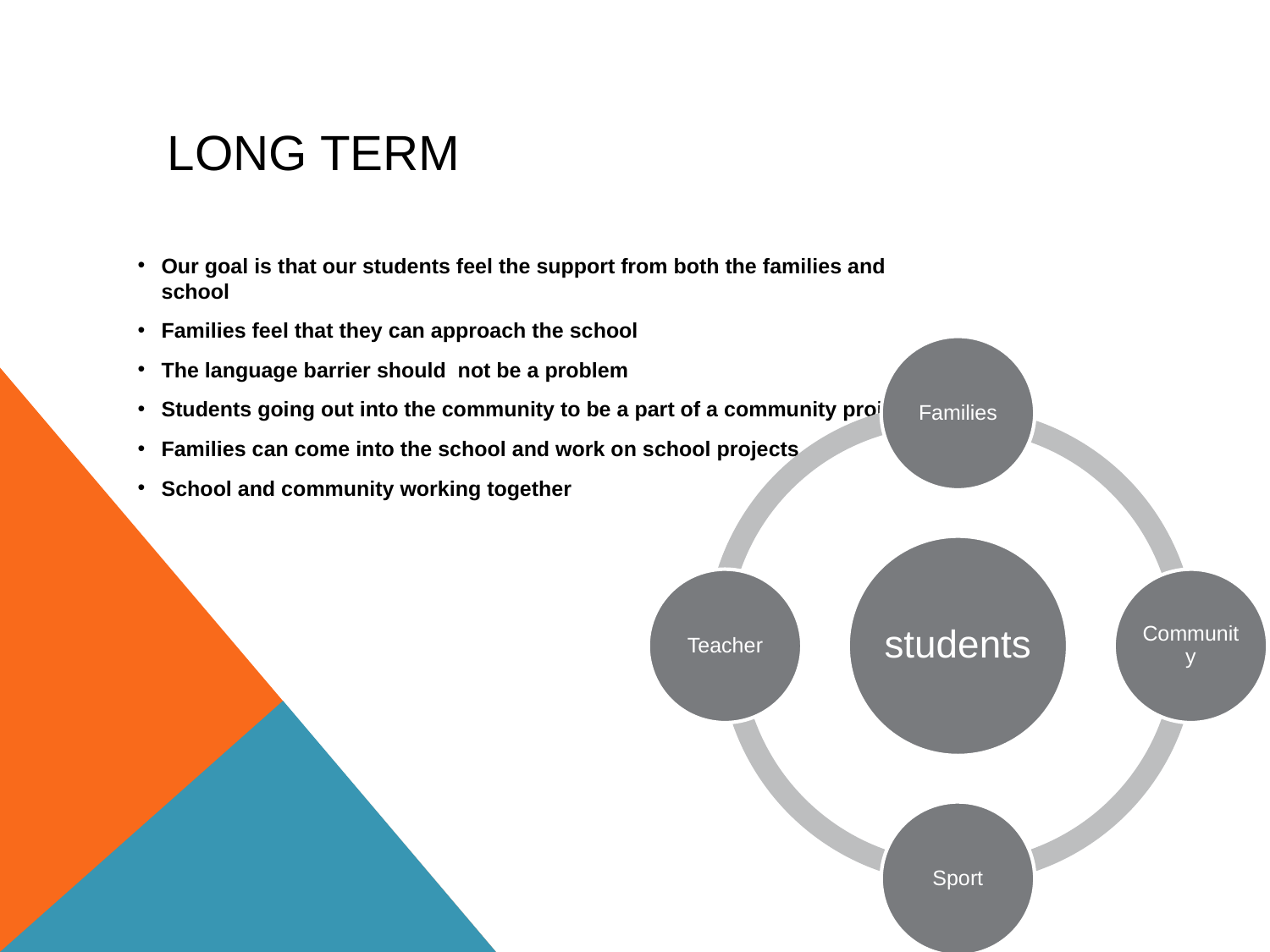

# Long Term
Our goal is that our students feel the support from both the families and school
Families feel that they can approach the school
The language barrier should  not be a problem
Students going out into the community to be a part of a community project.
Families can come into the school and work on school projects.
School and community working together

students
Families
Community
Sport
Teacher